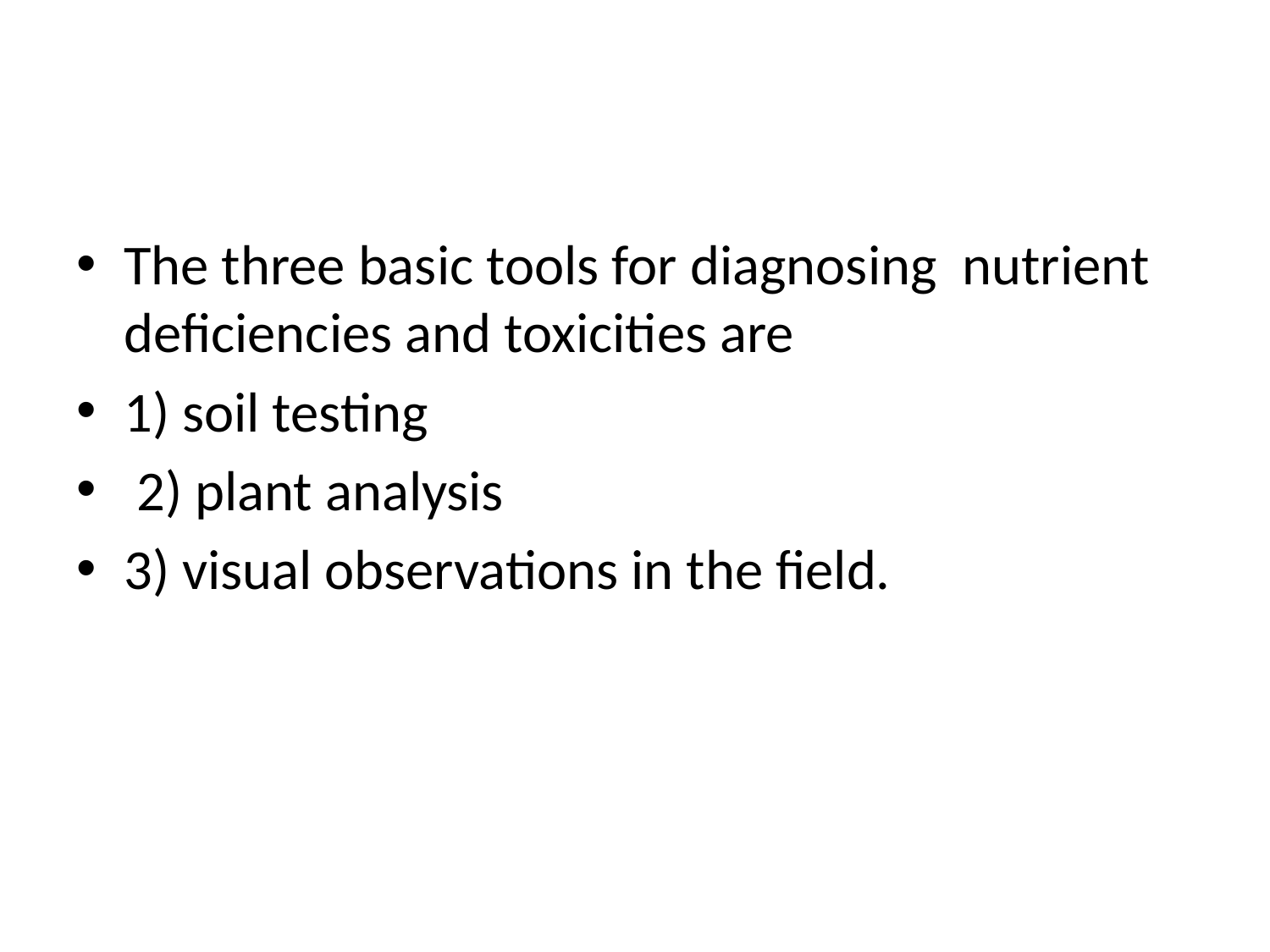

#
The three basic tools for diagnosing  nutrient deficiencies and toxicities are
1) soil testing
 2) plant analysis
3) visual observations in the field.